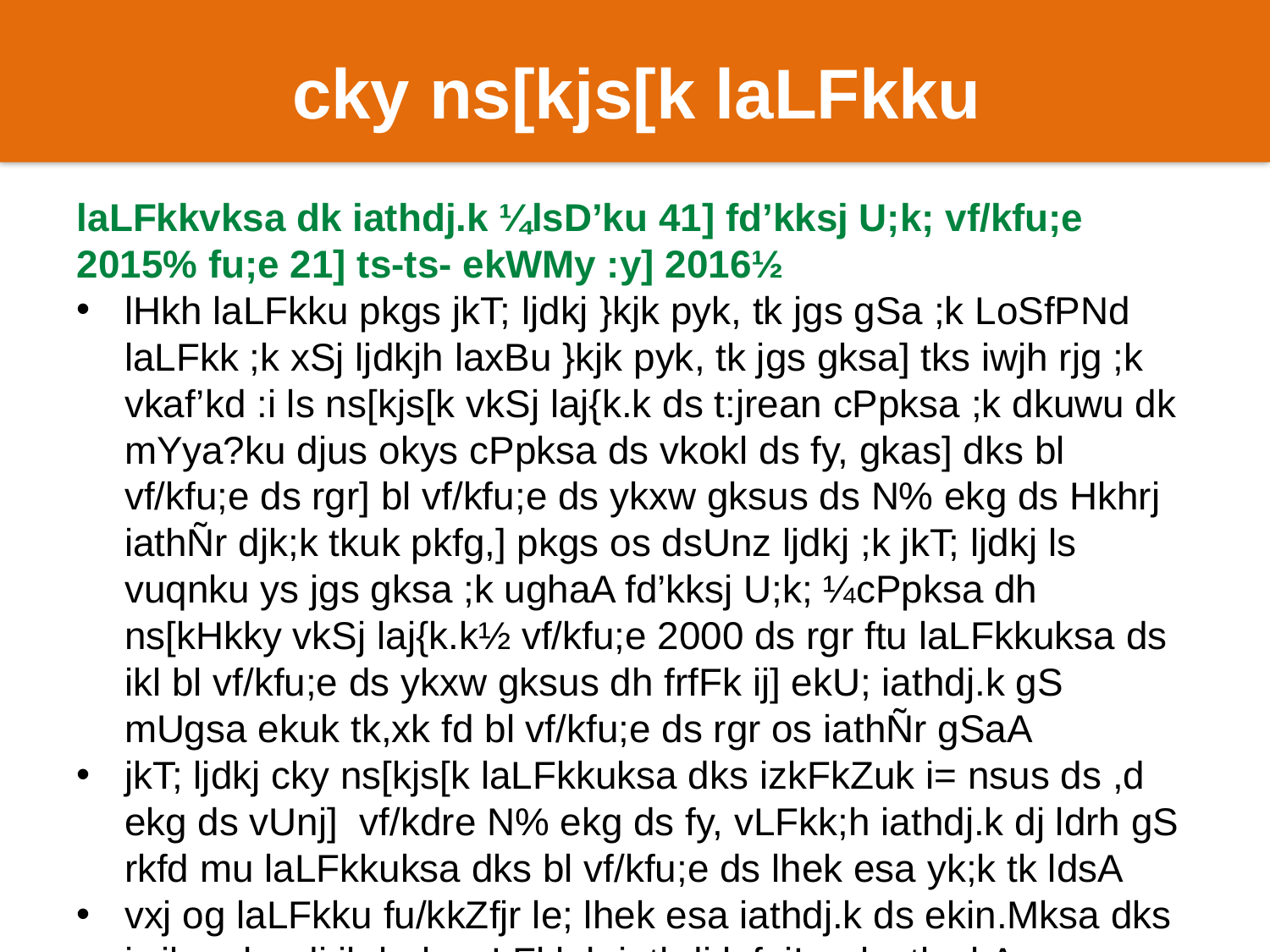

cky ns[kjs[k laLFkku
laLFkkvksa dk iathdj.k ¼lsD’ku 41] fd’kksj U;k; vf/kfu;e 2015% fu;e 21] ts-ts- ekWMy :y] 2016½
lHkh laLFkku pkgs jkT; ljdkj }kjk pyk, tk jgs gSa ;k LoSfPNd laLFkk ;k xSj ljdkjh laxBu }kjk pyk, tk jgs gksa] tks iwjh rjg ;k vkaf’kd :i ls ns[kjs[k vkSj laj{k.k ds t:jrean cPpksa ;k dkuwu dk mYya?ku djus okys cPpksa ds vkokl ds fy, gkas] dks bl vf/kfu;e ds rgr] bl vf/kfu;e ds ykxw gksus ds N% ekg ds Hkhrj iathÑr djk;k tkuk pkfg,] pkgs os dsUnz ljdkj ;k jkT; ljdkj ls vuqnku ys jgs gksa ;k ughaA fd’kksj U;k; ¼cPpksa dh ns[kHkky vkSj laj{k.k½ vf/kfu;e 2000 ds rgr ftu laLFkkuksa ds ikl bl vf/kfu;e ds ykxw gksus dh frfFk ij] ekU; iathdj.k gS mUgsa ekuk tk,xk fd bl vf/kfu;e ds rgr os iathÑr gSaA
jkT; ljdkj cky ns[kjs[k laLFkkuksa dks izkFkZuk i= nsus ds ,d ekg ds vUnj]  vf/kdre N% ekg ds fy, vLFkk;h iathdj.k dj ldrh gS rkfd mu laLFkkuksa dks bl vf/kfu;e ds lhek esa yk;k tk ldsA
vxj og laLFkku fu/kkZfjr le; lhek esa iathdj.k ds ekin.Mksa dks iwjk ugha dj ikrk rks vLFkk;h iathdj.k fujLr gks tk,xkA